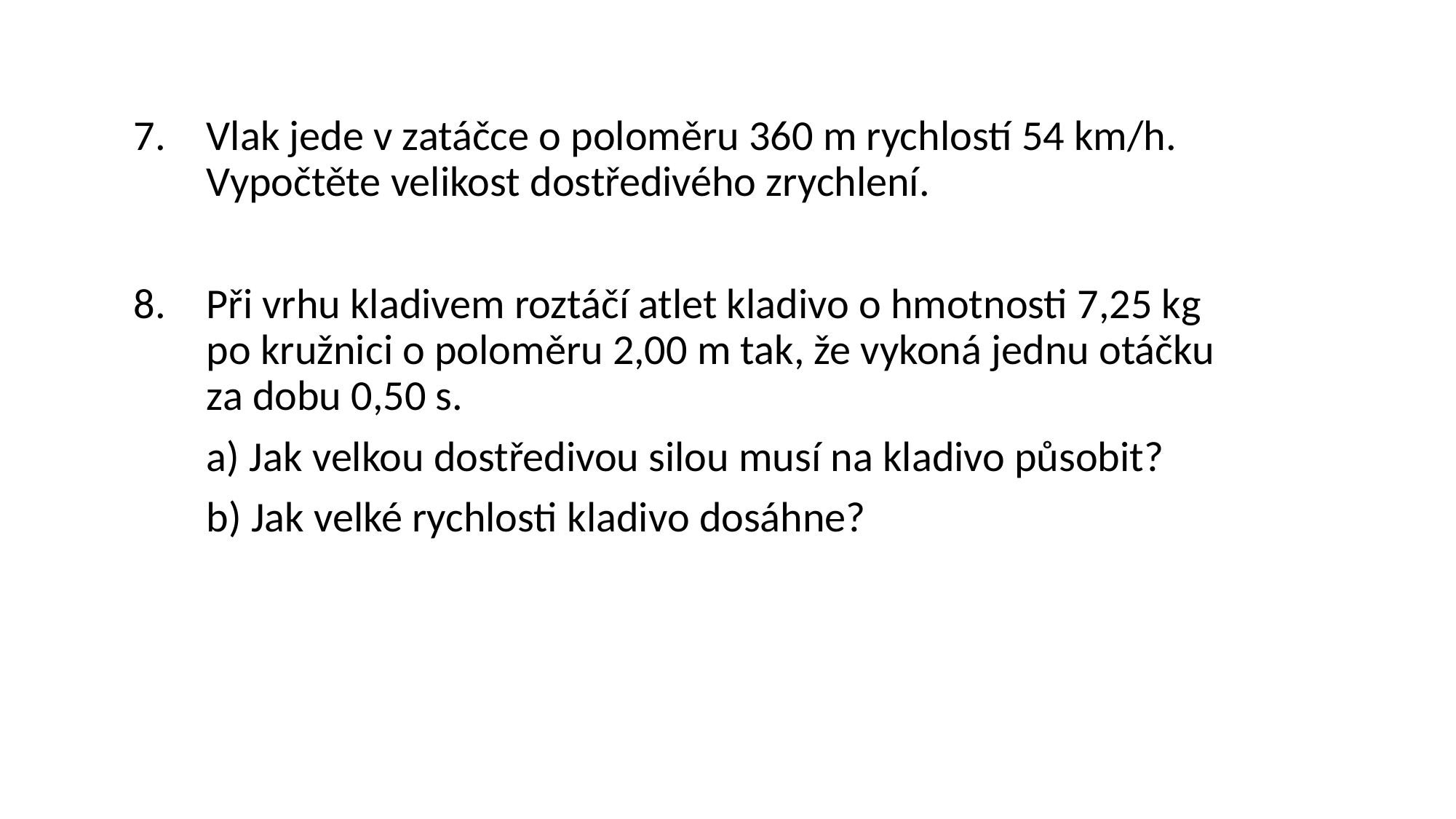

Vlak jede v zatáčce o poloměru 360 m rychlostí 54 km/h. Vypočtěte velikost dostředivého zrychlení.

Při vrhu kladivem roztáčí atlet kladivo o hmotnosti 7,25 kg        po kružnici o poloměru 2,00 m tak, že vykoná jednu otáčku       za dobu 0,50 s.
	a) Jak velkou dostředivou silou musí na kladivo působit?
	b) Jak velké rychlosti kladivo dosáhne?